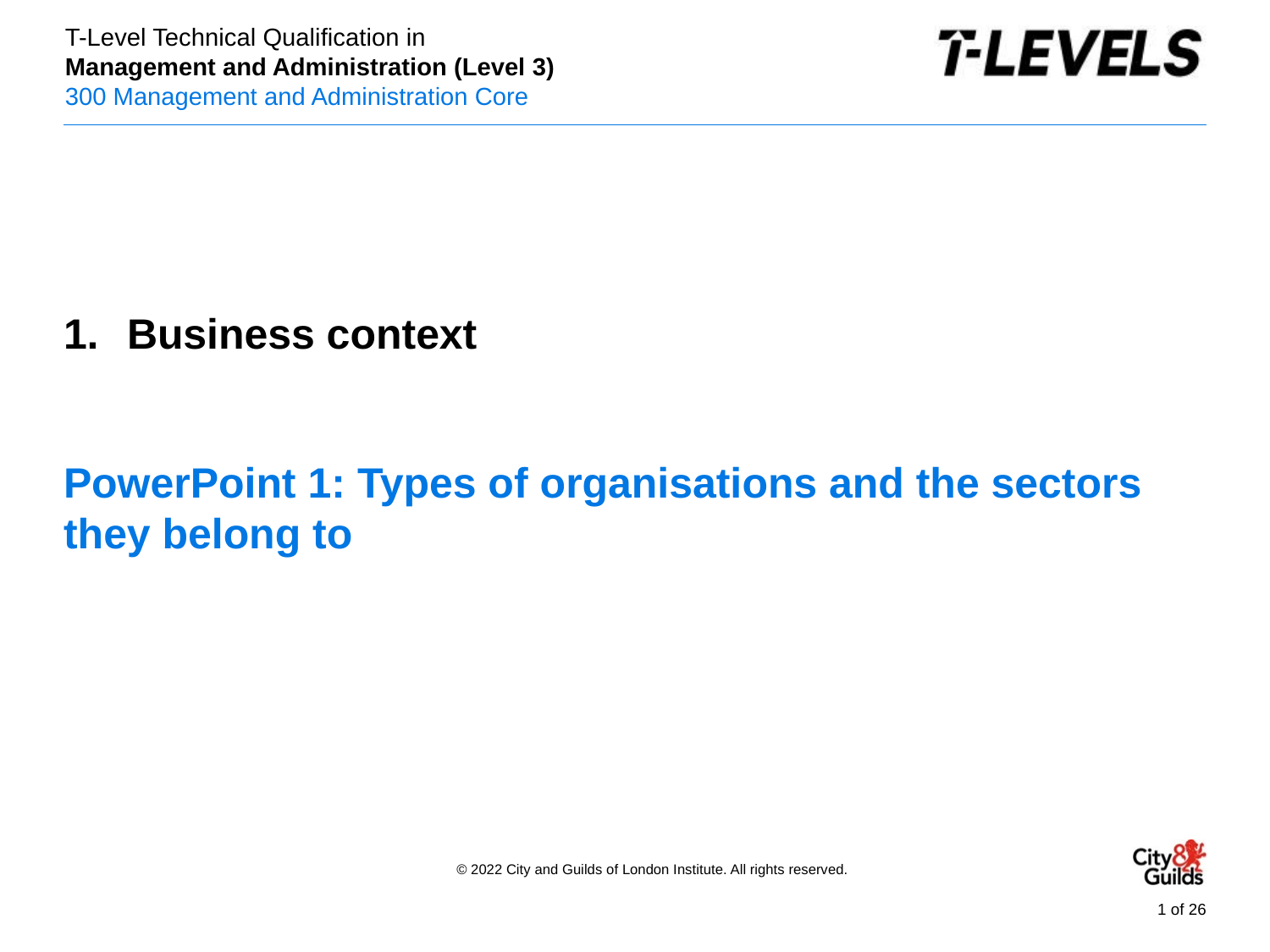

PowerPoint presentation
Business context
# PowerPoint 1: Types of organisations and the sectors they belong to